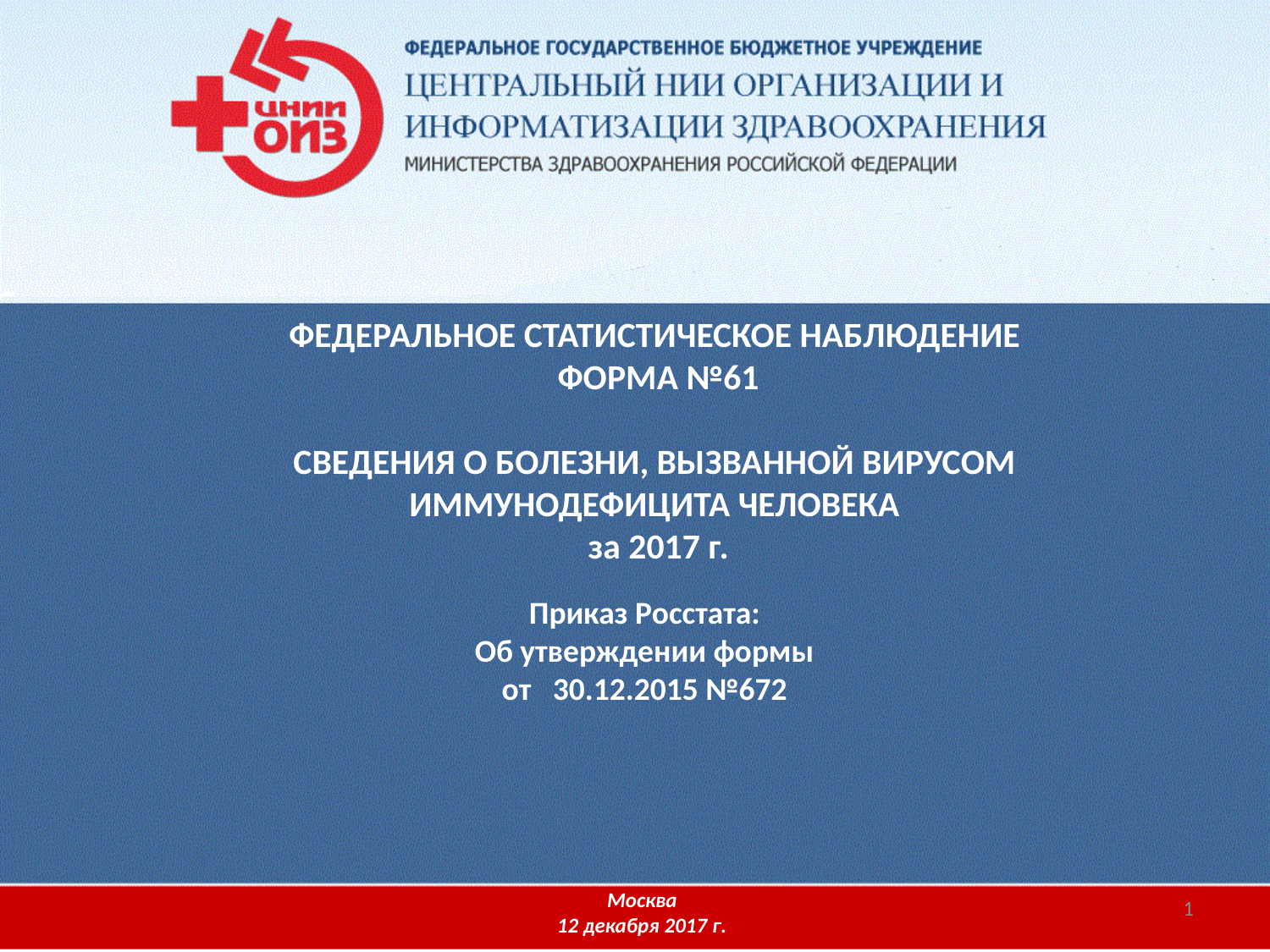

ФЕДЕРАЛЬНОЕ СТАТИСТИЧЕСКОЕ НАБЛЮДЕНИЕ
ФОРМА №61

СВЕДЕНИЯ О БОЛЕЗНИ, ВЫЗВАННОЙ ВИРУСОМ
ИММУНОДЕФИЦИТА ЧЕЛОВЕКА
за 2017 г.
Приказ Росстата:
Об утверждении формы
от   30.12.2015 №672
Москва
12 декабря 2017 г.
1